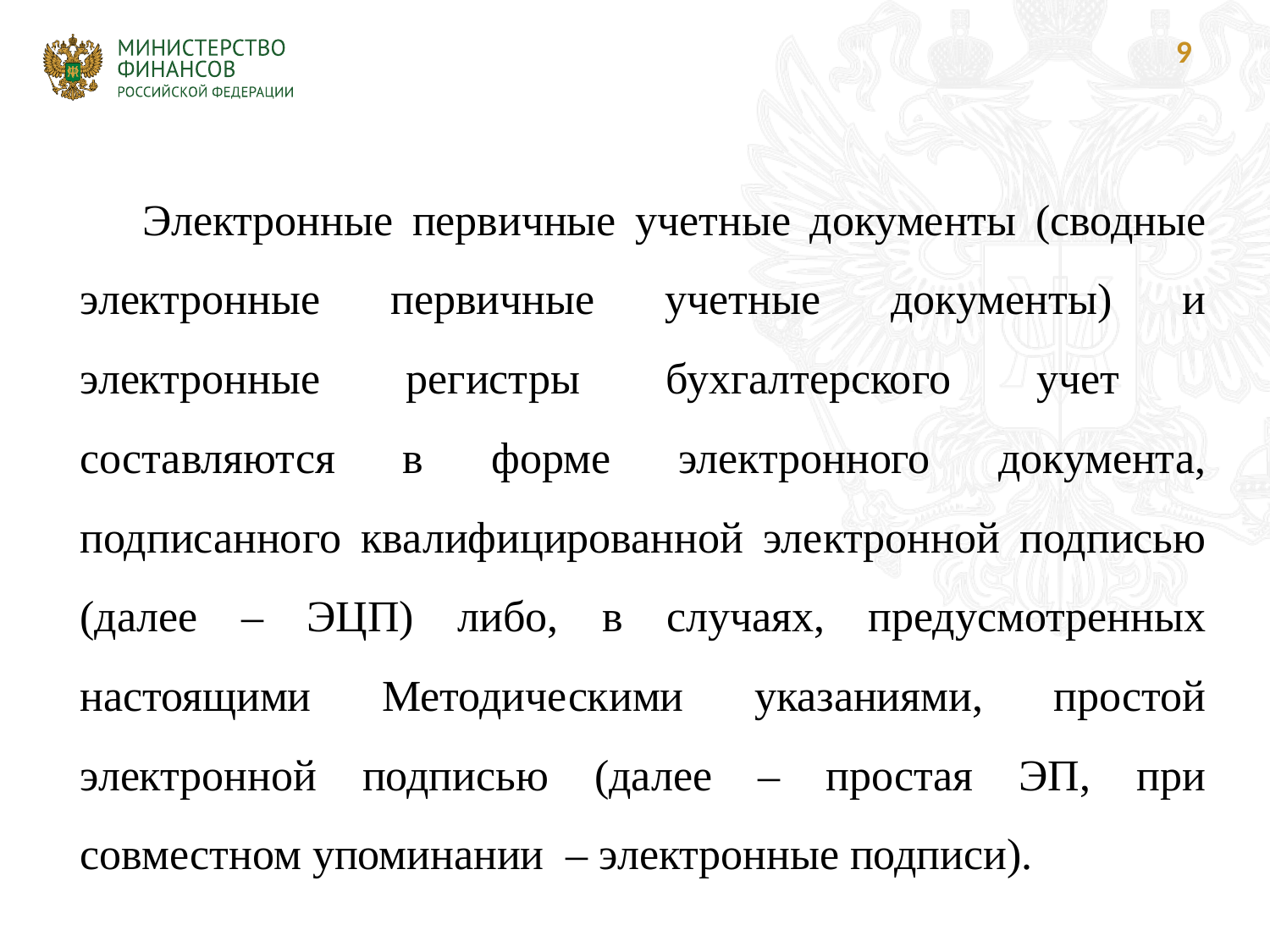

9
Электронные первичные учетные документы (сводные электронные первичные учетные документы) и электронные регистры бухгалтерского учет
составляются в форме электронного документа, подписанного квалифицированной электронной подписью (далее – ЭЦП) либо, в случаях, предусмотренных настоящими Методическими указаниями, простой электронной подписью (далее – простая ЭП, при совместном упоминании  – электронные подписи).